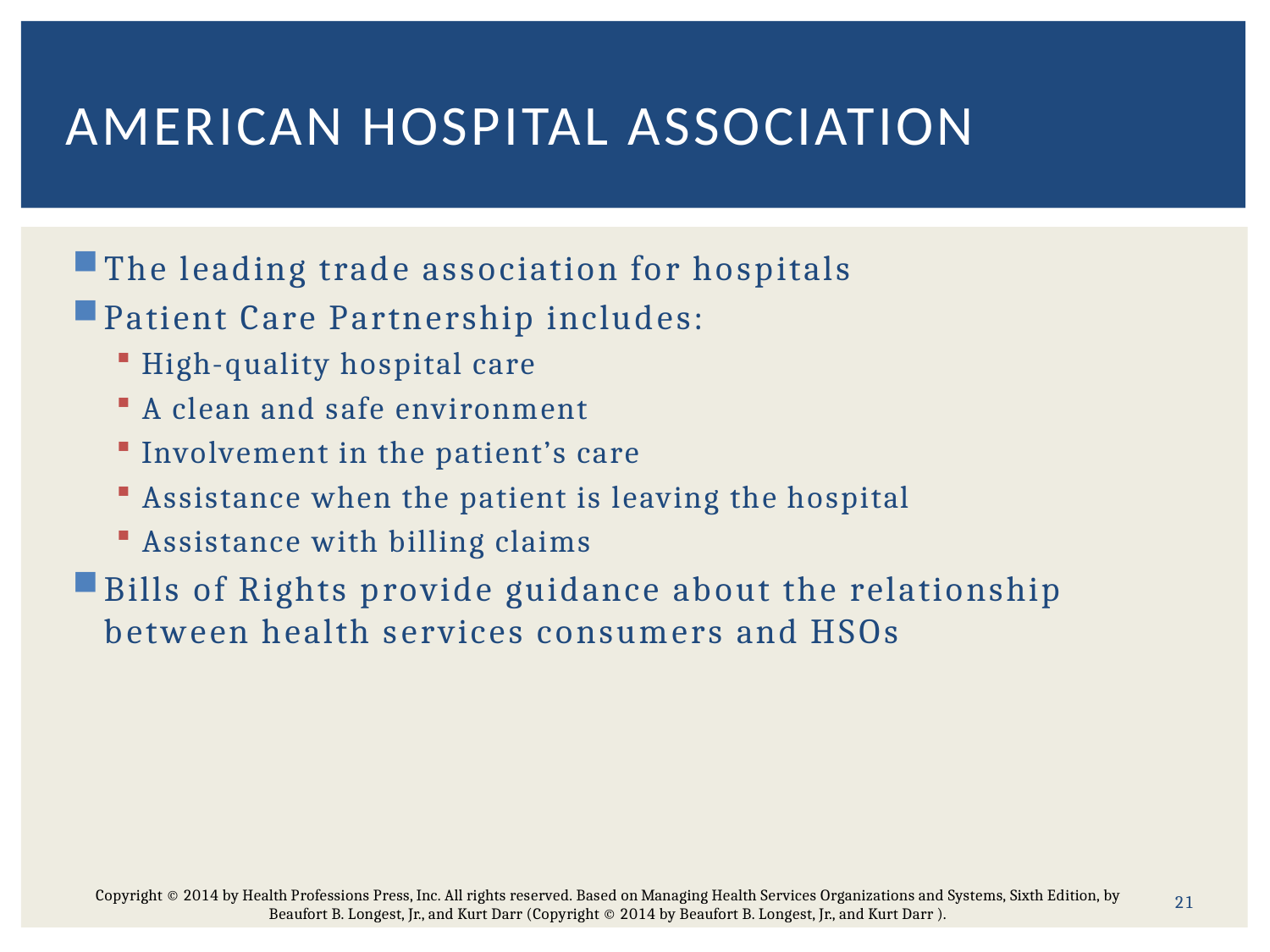

# American hospital association
The leading trade association for hospitals
Patient Care Partnership includes:
High-quality hospital care
A clean and safe environment
Involvement in the patient’s care
Assistance when the patient is leaving the hospital
Assistance with billing claims
Bills of Rights provide guidance about the relationship between health services consumers and HSOs

21